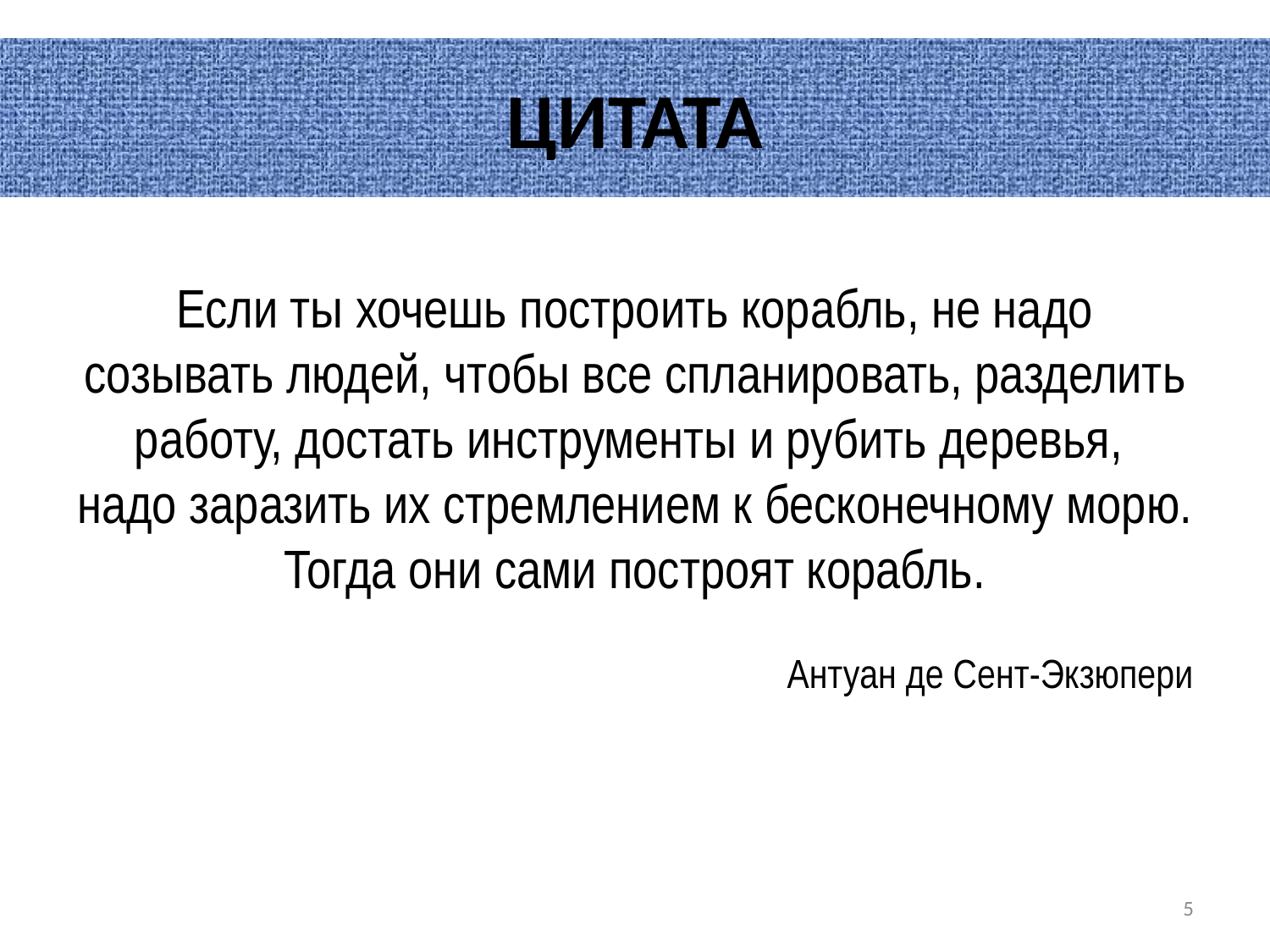

# ЦИТАТА
Если ты хочешь построить корабль, не надо созывать людей, чтобы все спланировать, разделить работу, достать инструменты и рубить деревья,
надо заразить их стремлением к бесконечному морю.
Тогда они сами построят корабль.

Антуан де Сент-Экзюпери

5